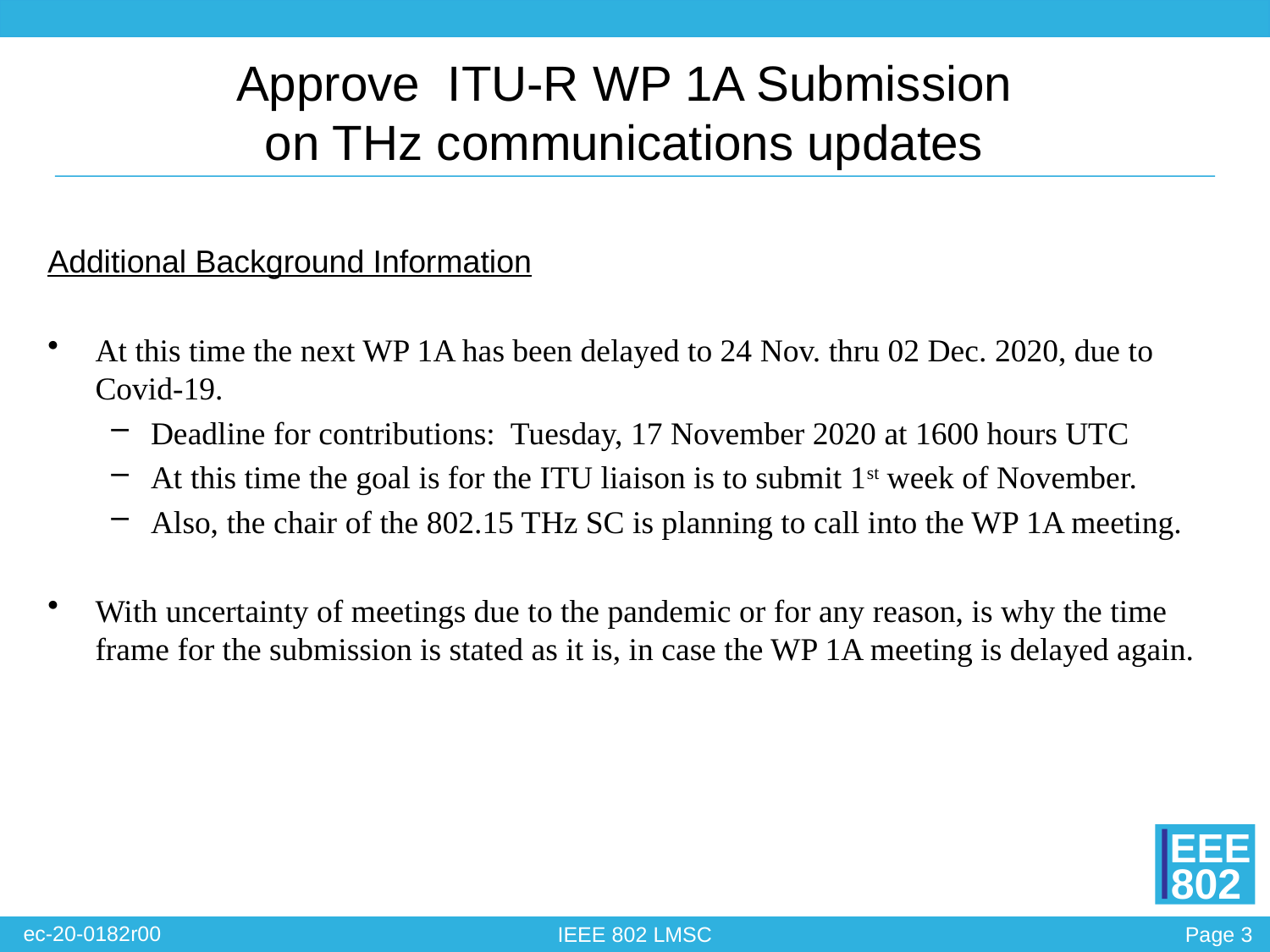

# Approve  ITU-R WP 1A Submission on THz communications updates

Additional Background Information

At this time the next WP 1A has been delayed to 24 Nov. thru 02 Dec. 2020, due to Covid-19.
Deadline for contributions:  Tuesday, 17 November 2020 at 1600 hours UTC
At this time the goal is for the ITU liaison is to submit 1st week of November.
Also, the chair of the 802.15 THz SC is planning to call into the WP 1A meeting.

With uncertainty of meetings due to the pandemic or for any reason, is why the time frame for the submission is stated as it is, in case the WP 1A meeting is delayed again.